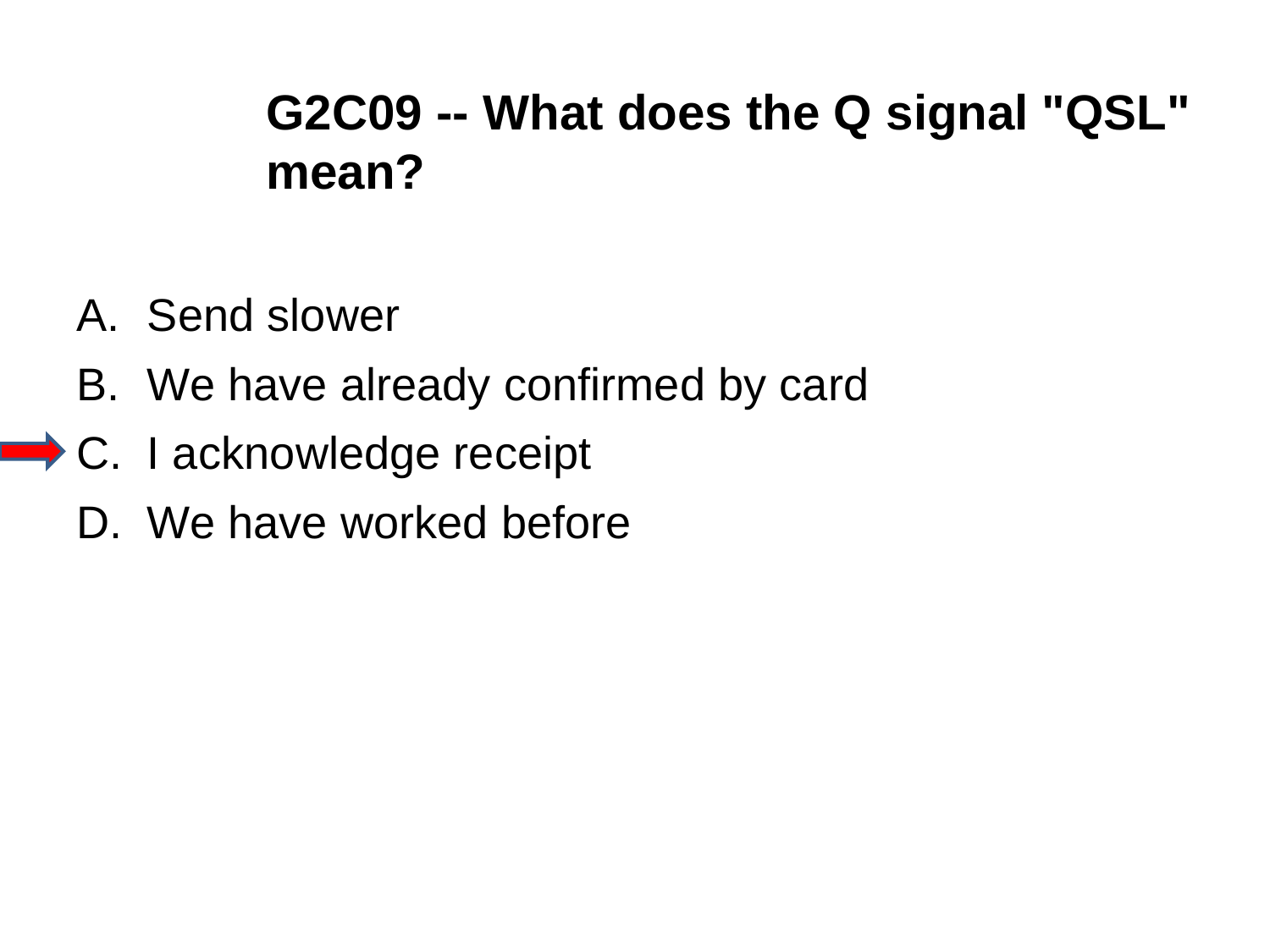

G2C09 -- What does the Q signal "QSL" mean?
A.	Send slower
B.	We have already confirmed by card
C.	I acknowledge receipt
D.	We have worked before